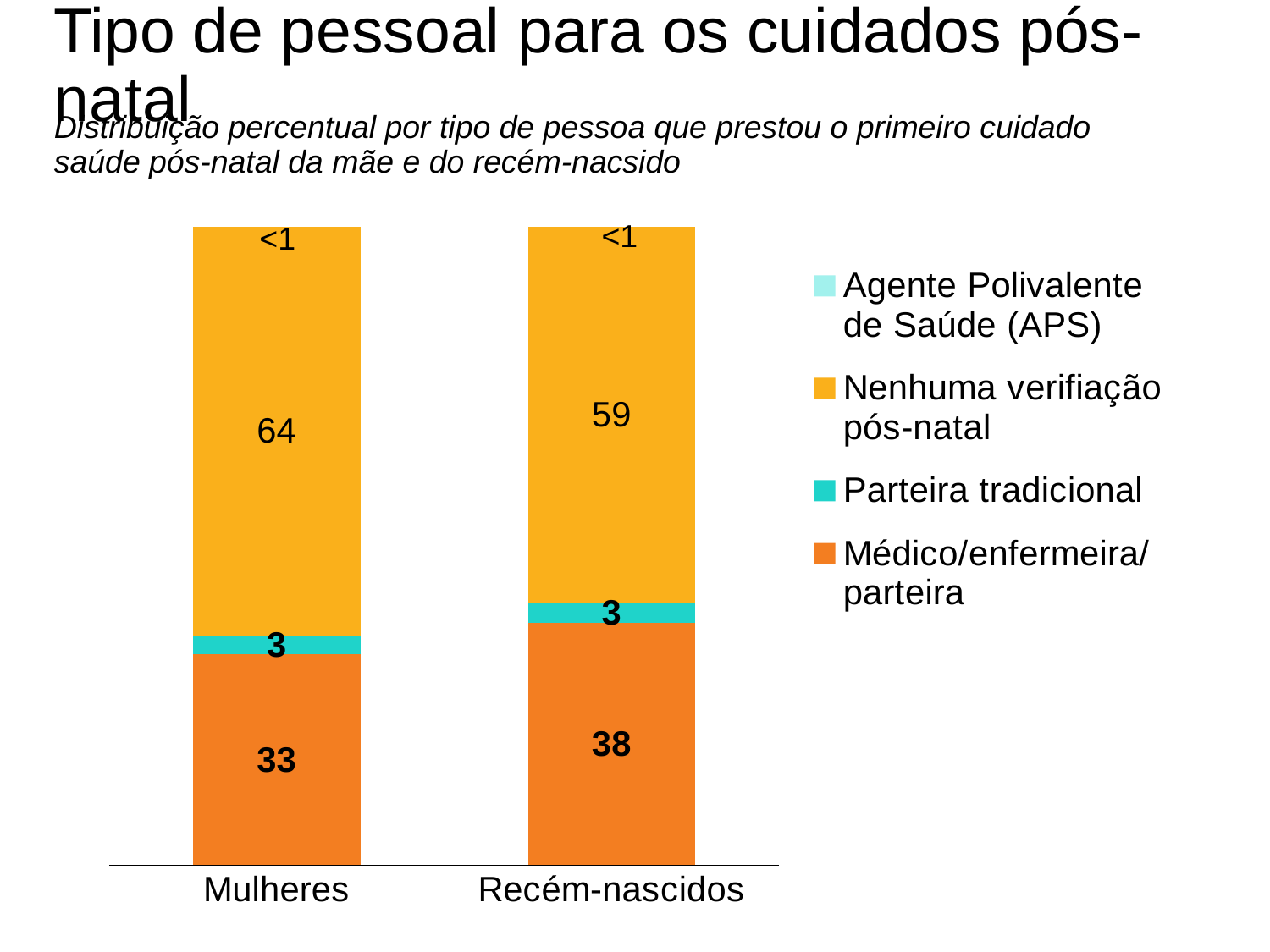

# Tipo de pessoal para os cuidados pós-natal
Distribuição percentual por tipo de pessoa que prestou o primeiro cuidado saúde pós-natal da mãe e do recém-nacsido

### Chart

| Category | Médico/enfermeira/ parteira | Parteira tradicional | Nenhuma verifiação pós-natal | Agente Polivalente de Saúde (APS) |
|---|---|---|---|---|
| Mulheres | 33.0 | 3.0 | 64.0 | 0.0 |
| Recém-nascidos | 38.0 | 3.0 | 59.0 | 0.0 |
<1